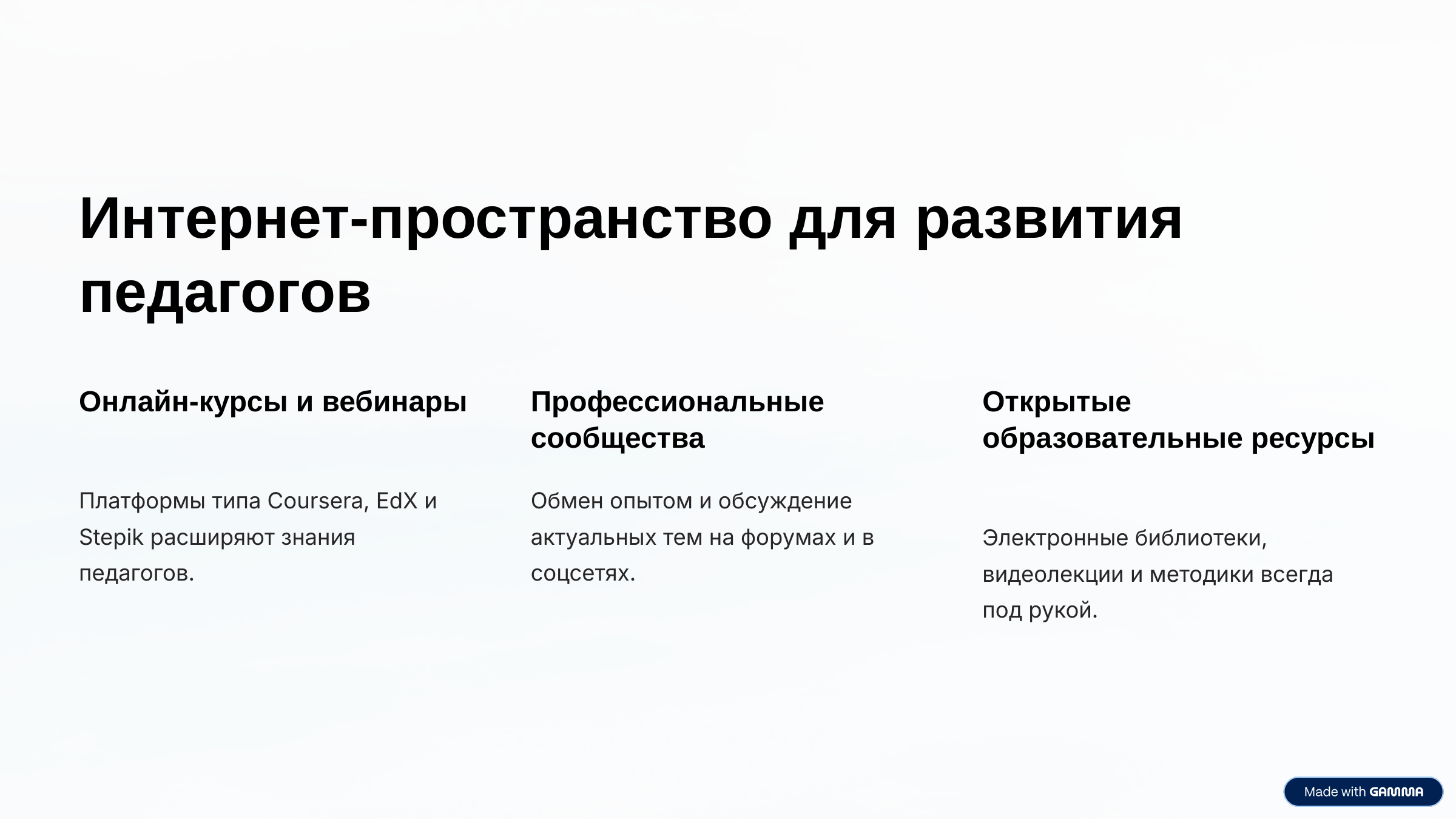

Интернет-пространство для развития педагогов
Онлайн-курсы и вебинары
Профессиональные сообщества
Открытые образовательные ресурсы
Платформы типа Coursera, EdX и Stepik расширяют знания педагогов.
Обмен опытом и обсуждение актуальных тем на форумах и в соцсетях.
Электронные библиотеки, видеолекции и методики всегда под рукой.